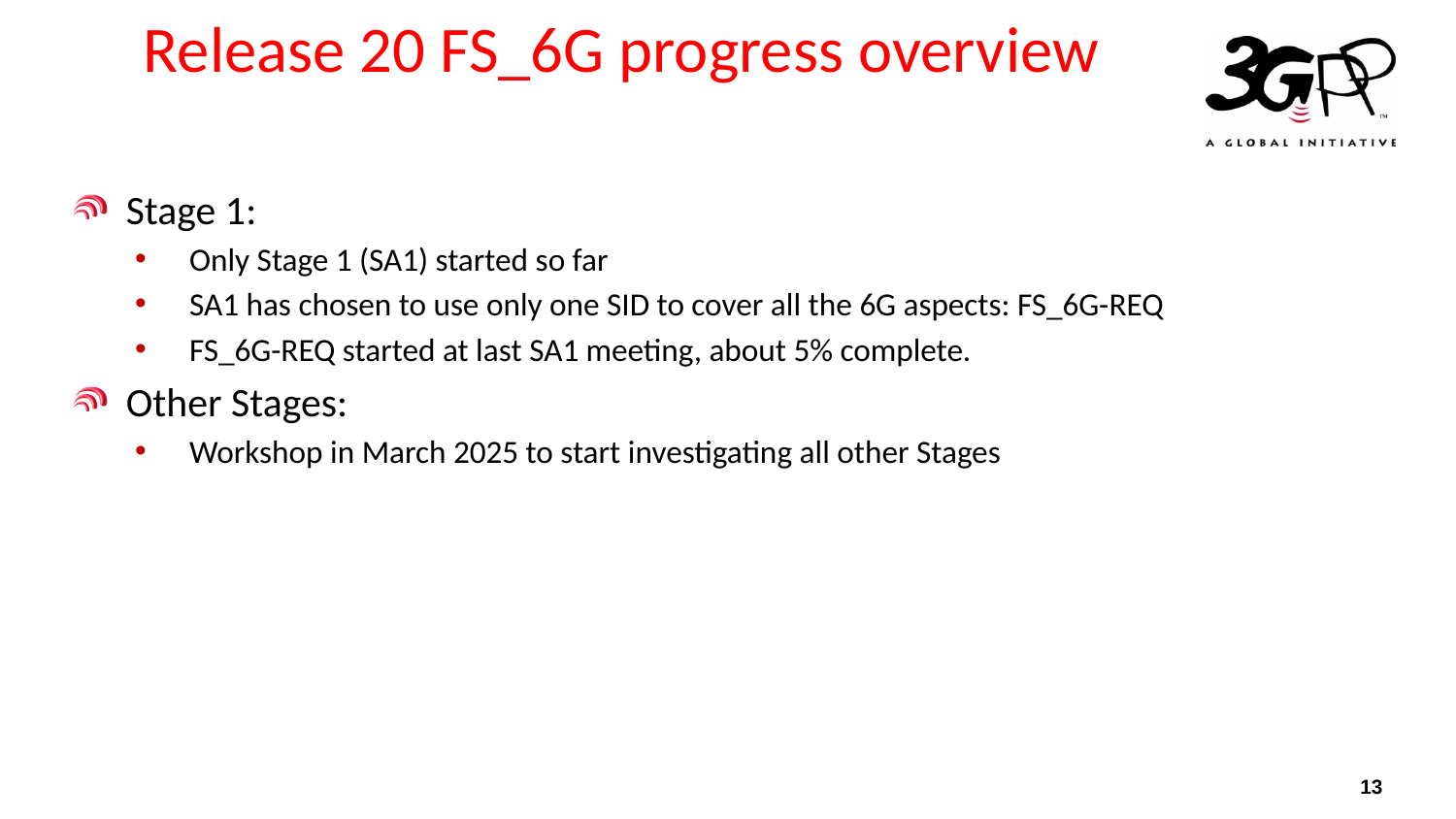

# Release 20 FS_6G progress overview
Stage 1:
Only Stage 1 (SA1) started so far
SA1 has chosen to use only one SID to cover all the 6G aspects: FS_6G-REQ
FS_6G-REQ started at last SA1 meeting, about 5% complete.
Other Stages:
Workshop in March 2025 to start investigating all other Stages